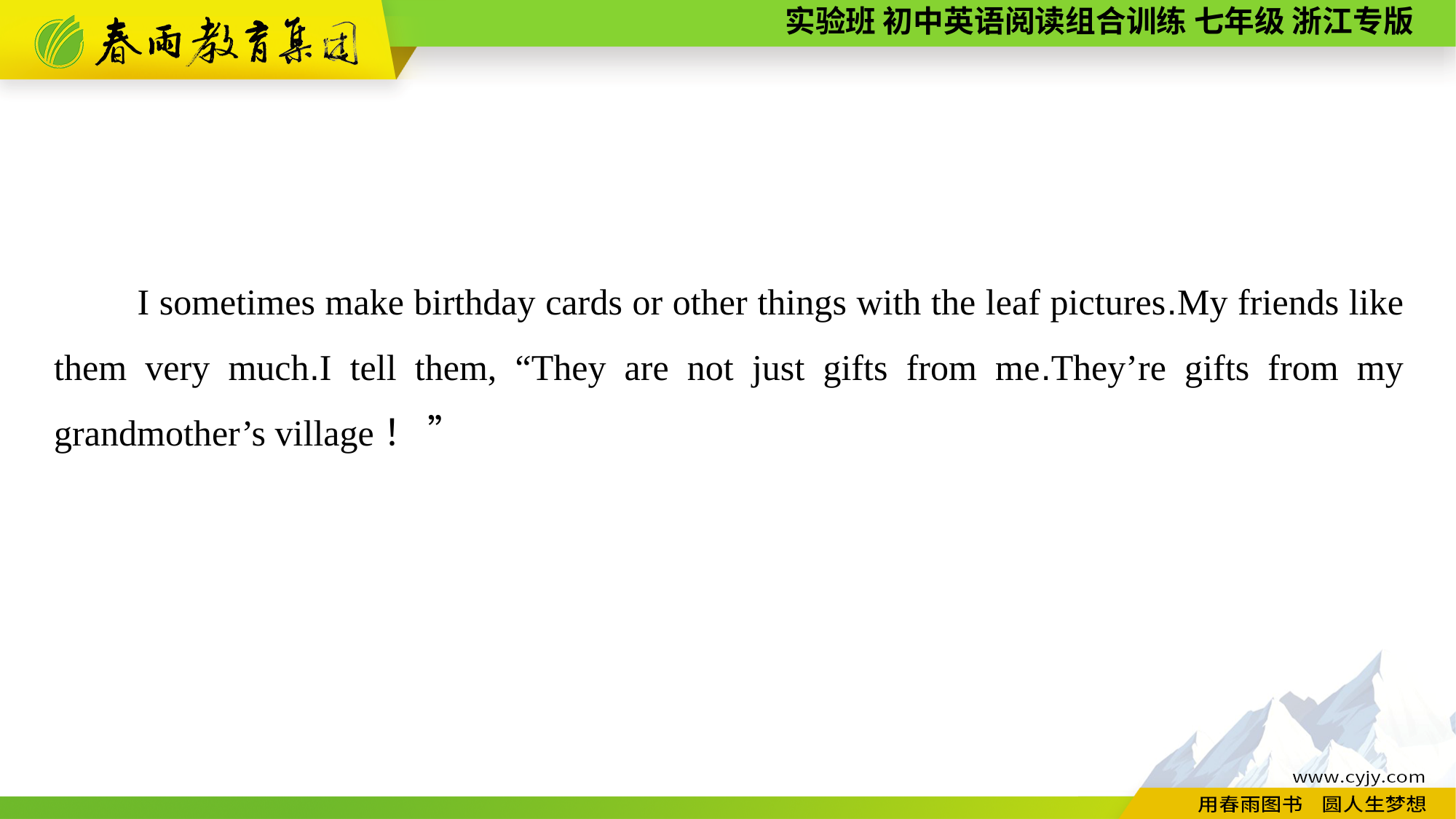

I sometimes make birthday cards or other things with the leaf pictures.My friends like them very much.I tell them, “They are not just gifts from me.They’re gifts from my grandmother’s village！ ”